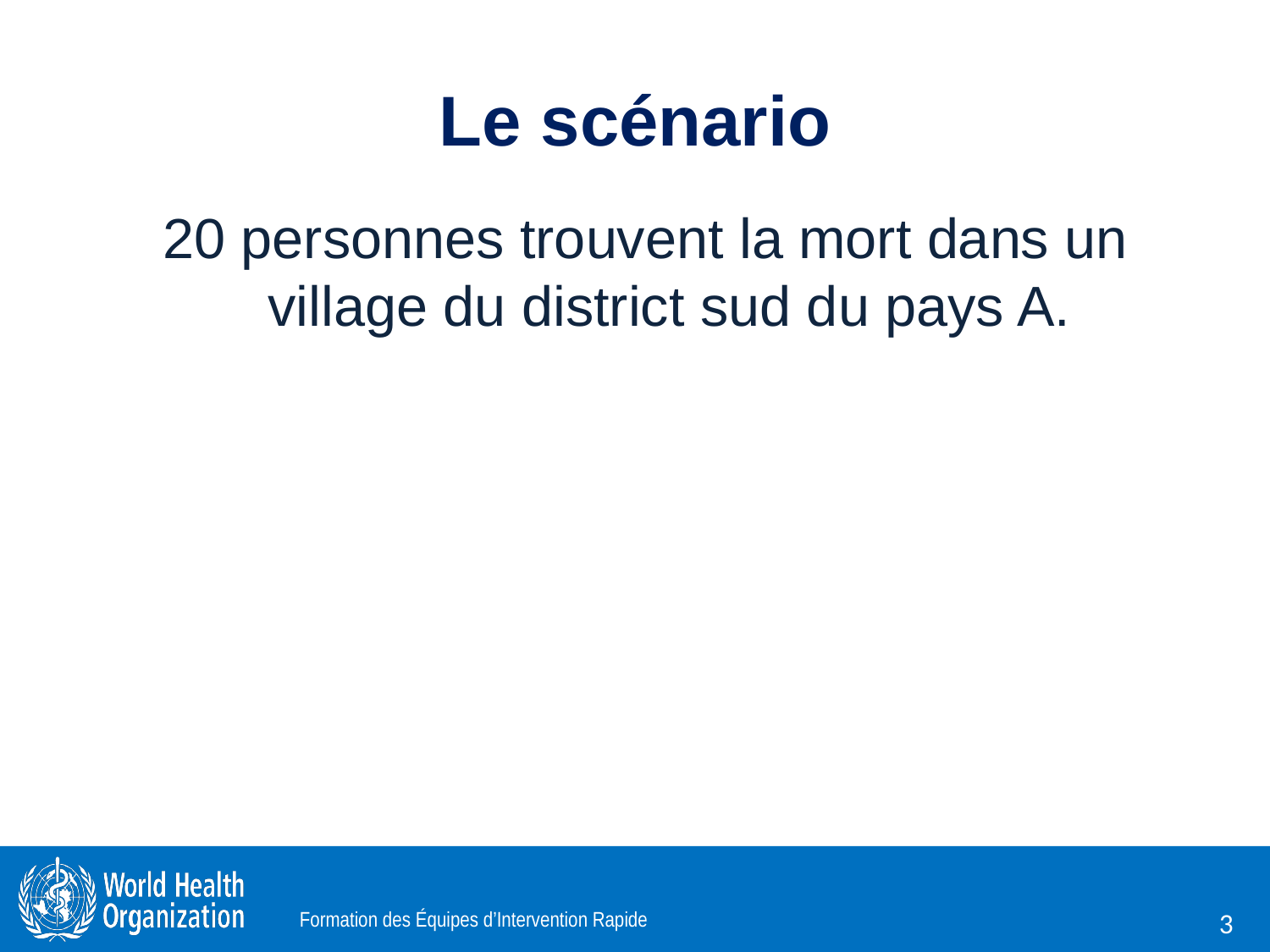

# Le scénario
20 personnes trouvent la mort dans un village du district sud du pays A.